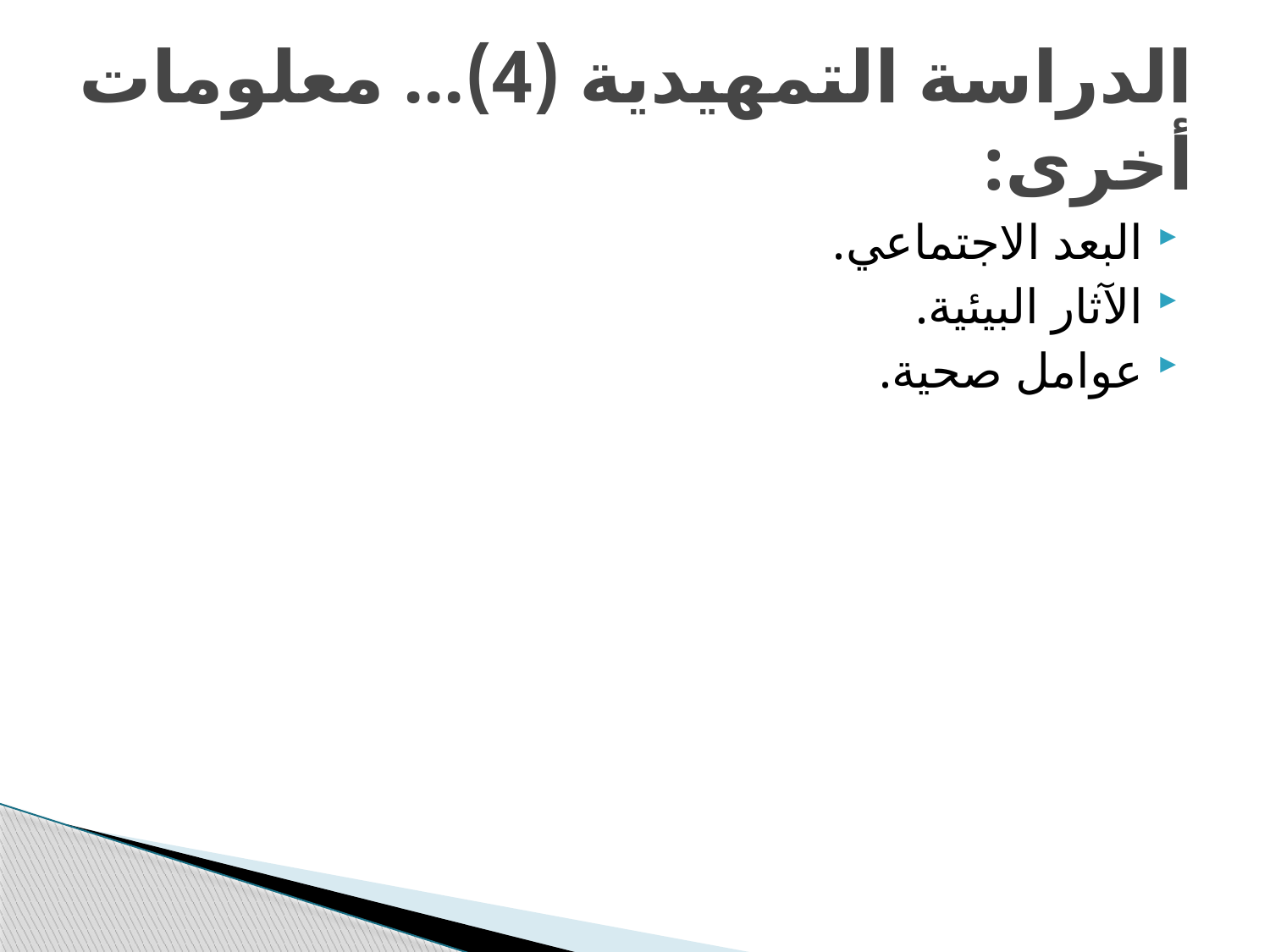

# الدراسة التمهيدية (4)... معلومات أخرى:
البعد الاجتماعي.
الآثار البيئية.
عوامل صحية.